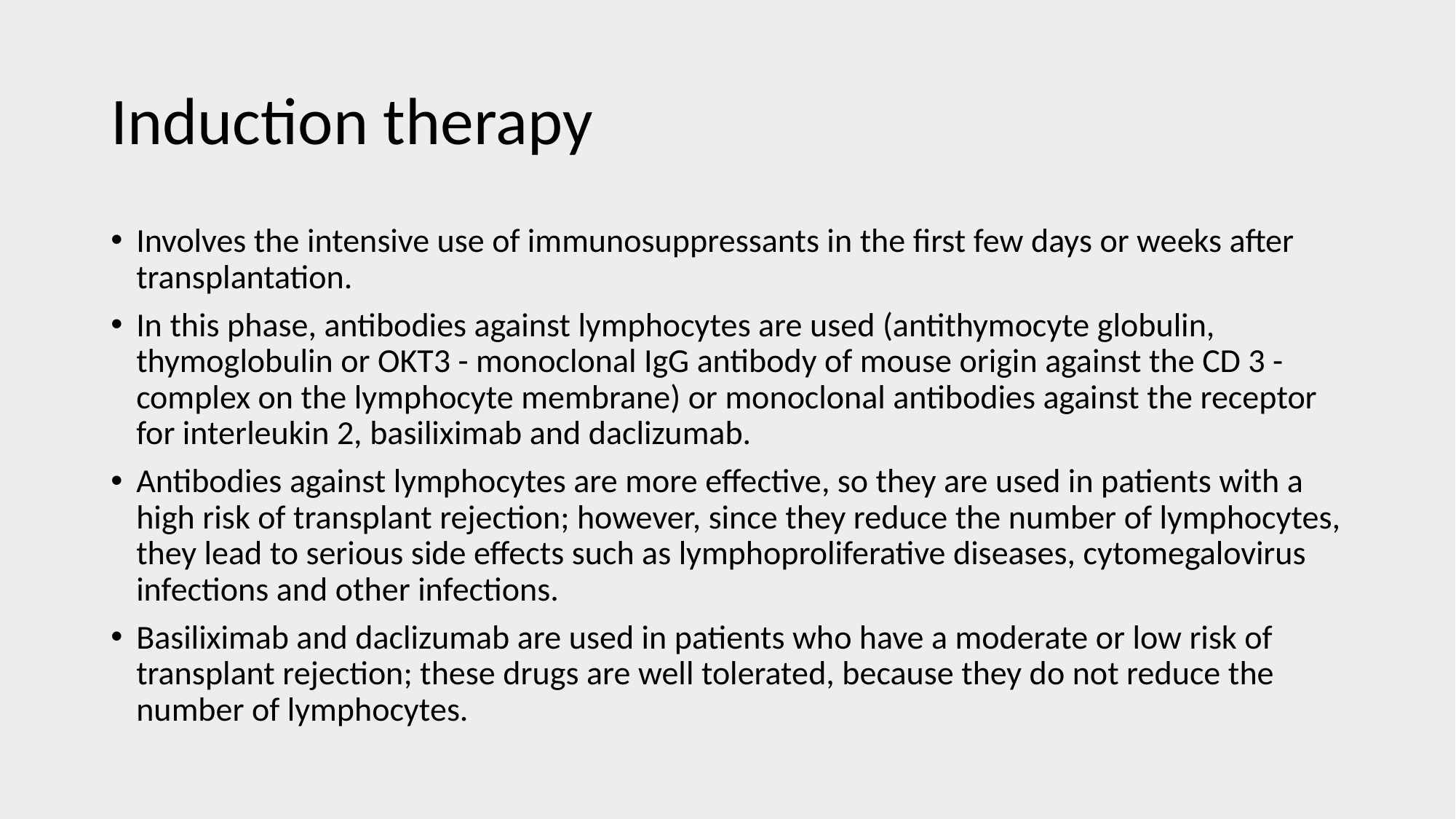

# Induction therapy
Involves the intensive use of immunosuppressants in the first few days or weeks after transplantation.
In this phase, antibodies against lymphocytes are used (antithymocyte globulin, thymoglobulin or OKT3 - monoclonal IgG antibody of mouse origin against the CD 3 -complex on the lymphocyte membrane) or monoclonal antibodies against the receptor for interleukin 2, basiliximab and daclizumab.
Antibodies against lymphocytes are more effective, so they are used in patients with a high risk of transplant rejection; however, since they reduce the number of lymphocytes, they lead to serious side effects such as lymphoproliferative diseases, cytomegalovirus infections and other infections.
Basiliximab and daclizumab are used in patients who have a moderate or low risk of transplant rejection; these drugs are well tolerated, because they do not reduce the number of lymphocytes.